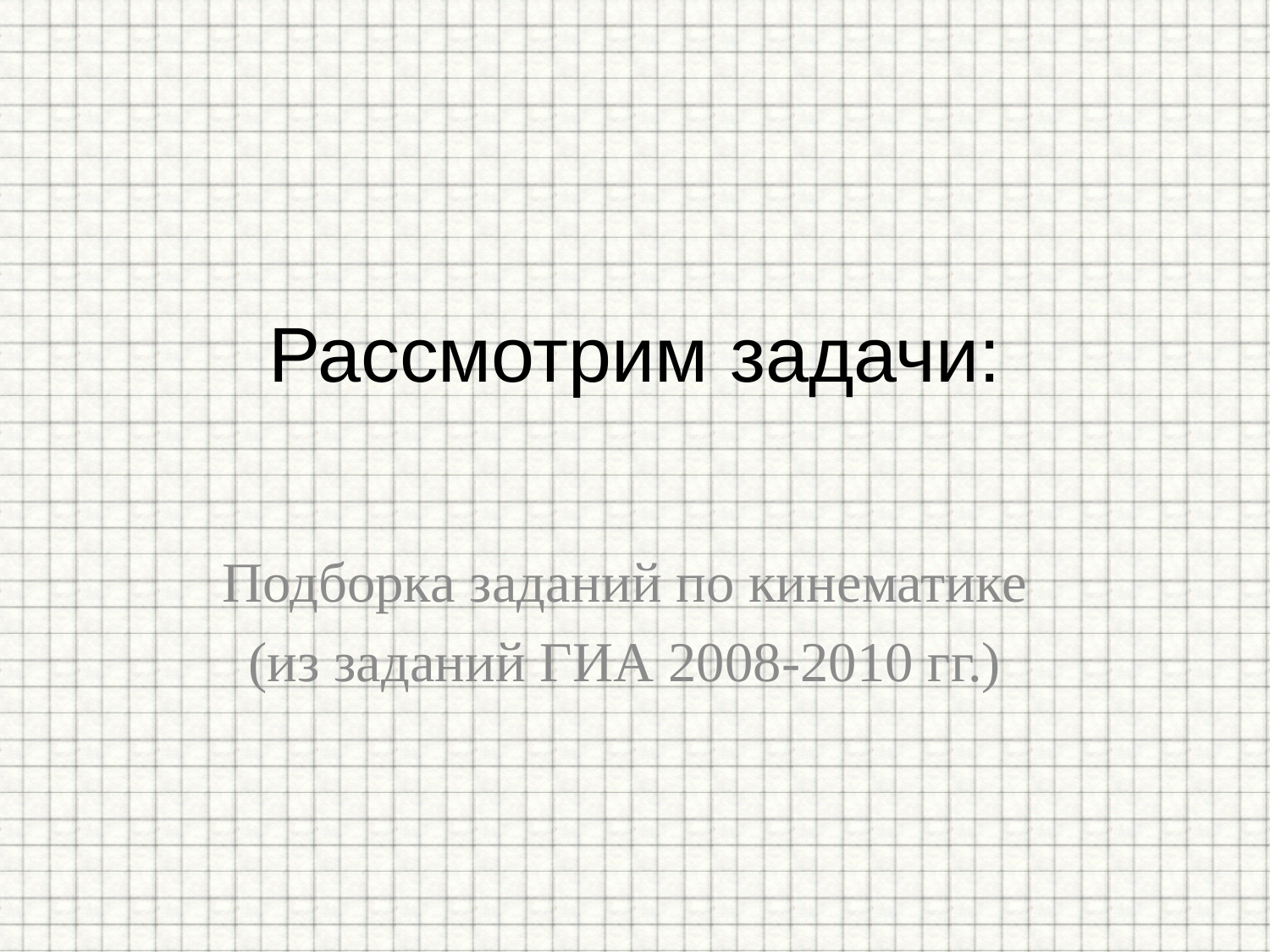

# Рассмотрим задачи:
Подборка заданий по кинематике
(из заданий ГИА 2008-2010 гг.)